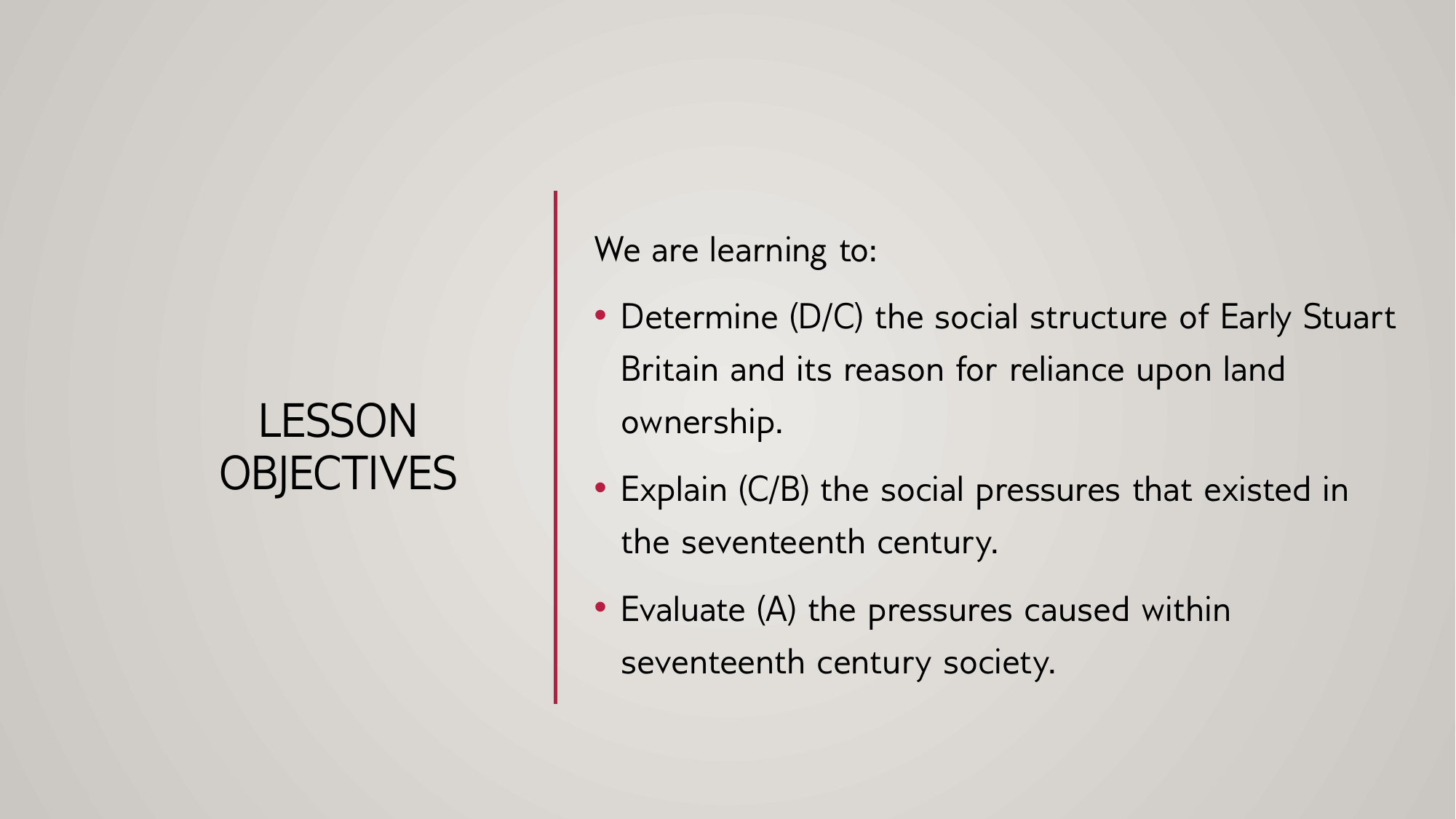

# Lesson Objectives
We are learning to:
Determine (D/C) the social structure of Early Stuart Britain and its reason for reliance upon land ownership.
Explain (C/B) the social pressures that existed in the seventeenth century.
Evaluate (A) the pressures caused within seventeenth century society.